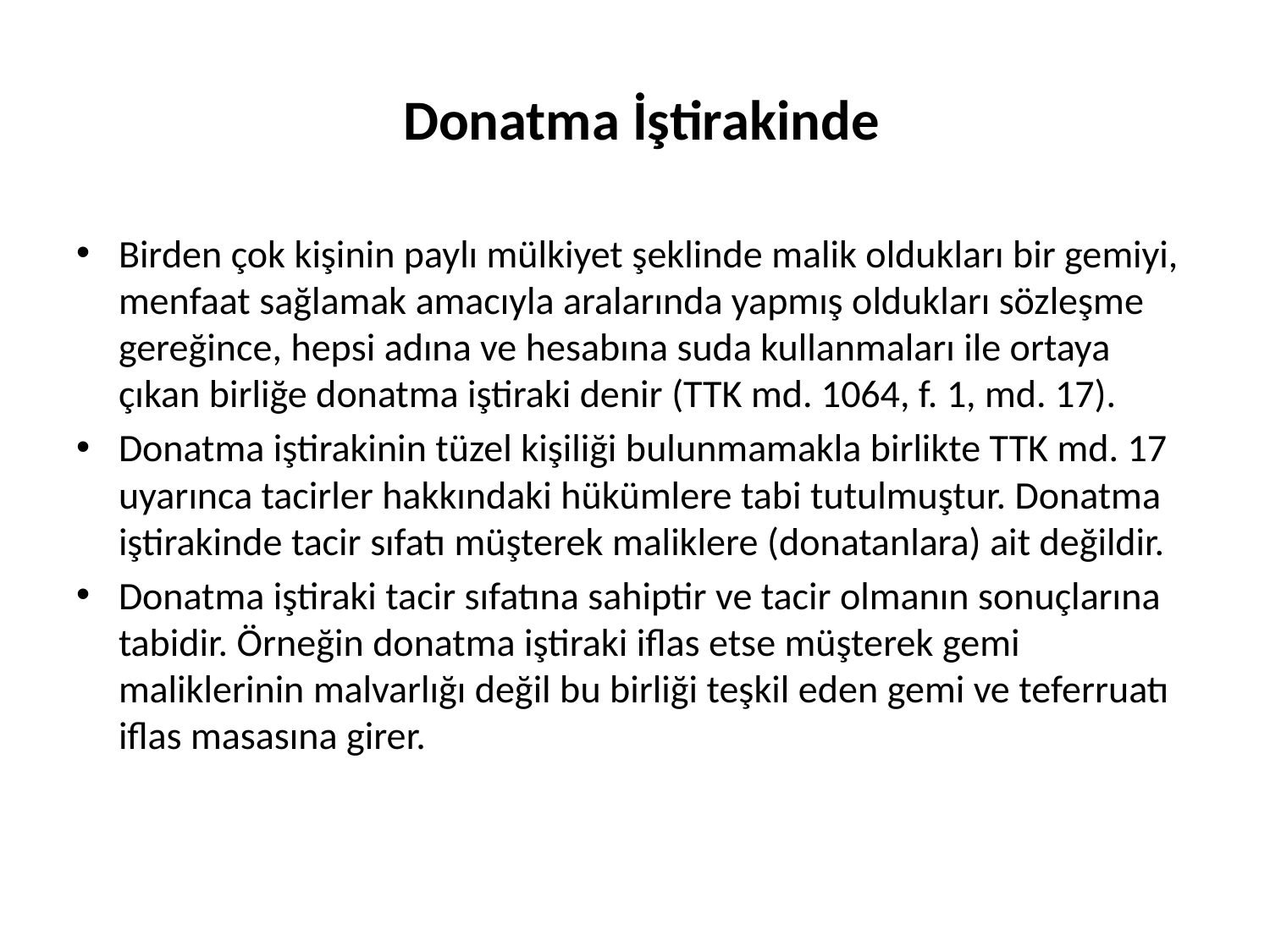

# Donatma İştirakinde
Birden çok kişinin paylı mülkiyet şeklinde malik oldukları bir gemiyi, menfaat sağlamak amacıyla aralarında yapmış oldukları sözleşme gereğince, hepsi adına ve hesabına suda kullanmaları ile ortaya çıkan birliğe donatma iştiraki denir (TTK md. 1064, f. 1, md. 17).
Donatma iştirakinin tüzel kişiliği bulunmamakla birlikte TTK md. 17 uyarınca tacirler hakkındaki hükümlere tabi tutulmuştur. Donatma iştirakinde tacir sıfatı müşterek maliklere (donatanlara) ait değildir.
Donatma iştiraki tacir sıfatına sahiptir ve tacir olmanın sonuçlarına tabidir. Örneğin donatma iştiraki iflas etse müşterek gemi maliklerinin malvarlığı değil bu birliği teşkil eden gemi ve teferruatı iflas masasına girer.